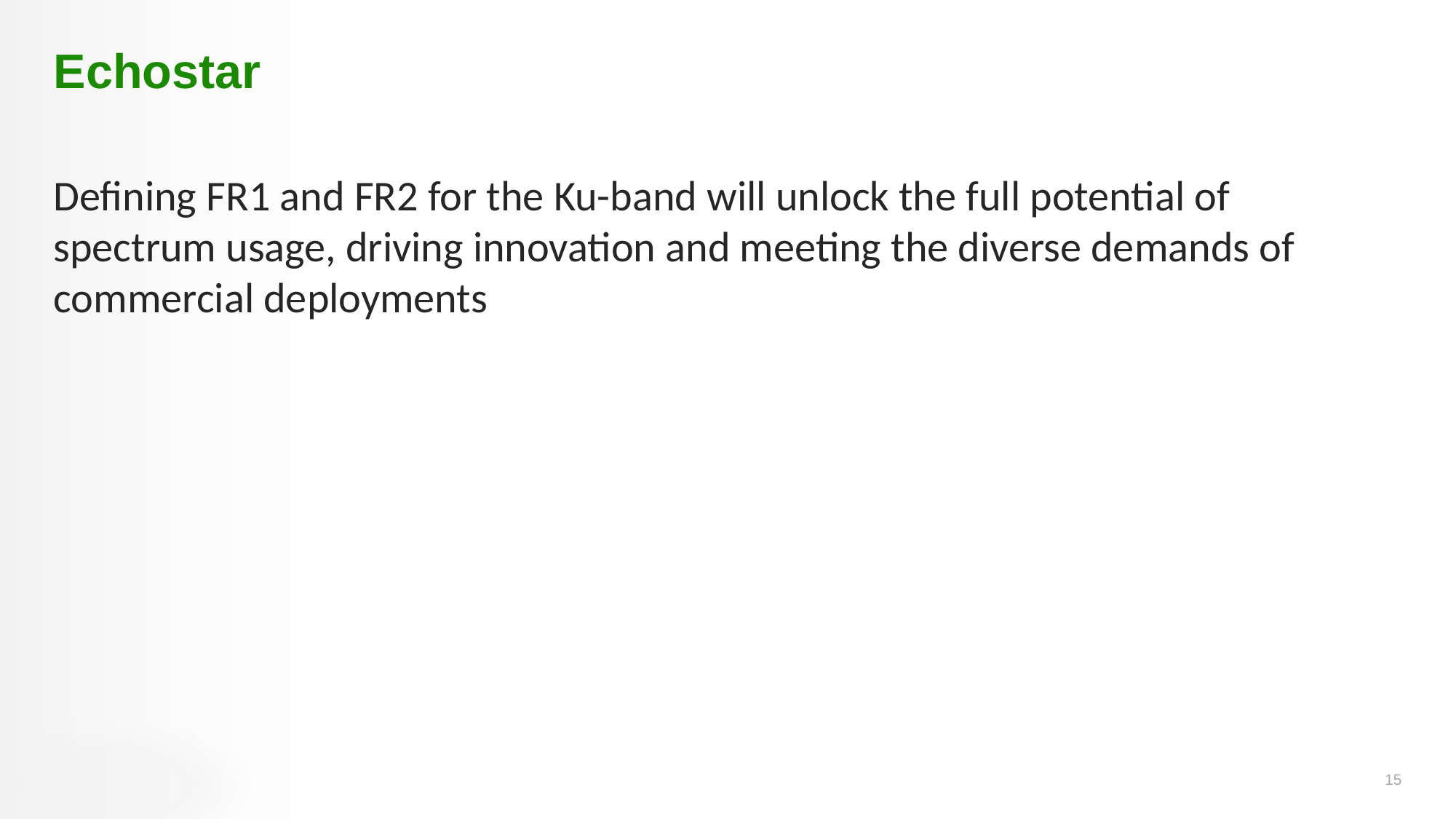

# Echostar
Defining FR1 and FR2 for the Ku-band will unlock the full potential of spectrum usage, driving innovation and meeting the diverse demands of commercial deployments